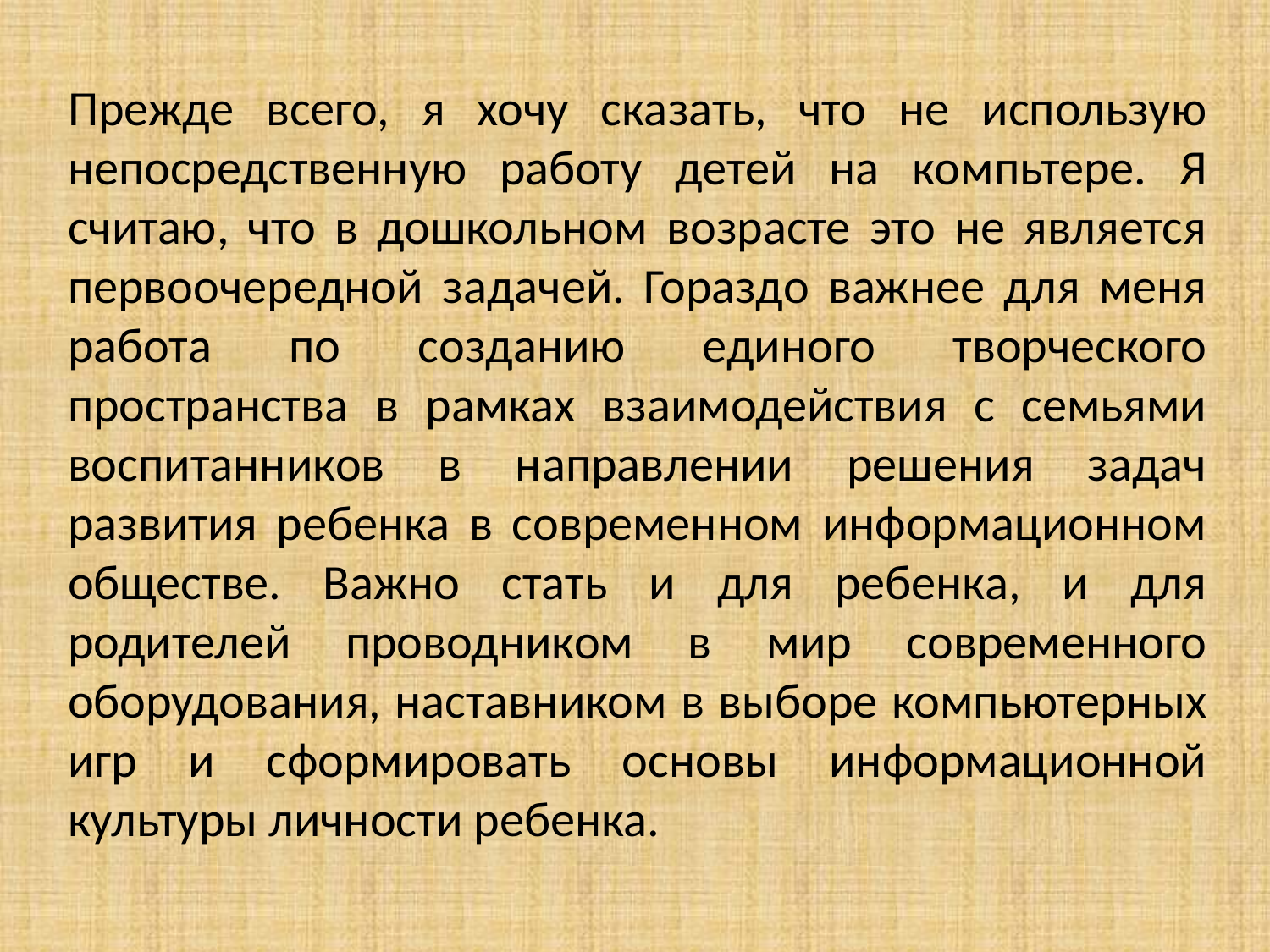

Прежде всего, я хочу сказать, что не использую непосредственную работу детей на компьтере. Я считаю, что в дошкольном возрасте это не является первоочередной задачей. Гораздо важнее для меня работа по созданию единого творческого пространства в рамках взаимодействия с семьями воспитанников в направлении решения задач развития ребенка в современном информационном обществе. Важно стать и для ребенка, и для родителей проводником в мир современного оборудования, наставником в выборе компьютерных игр и сформировать основы информационной культуры личности ребенка.